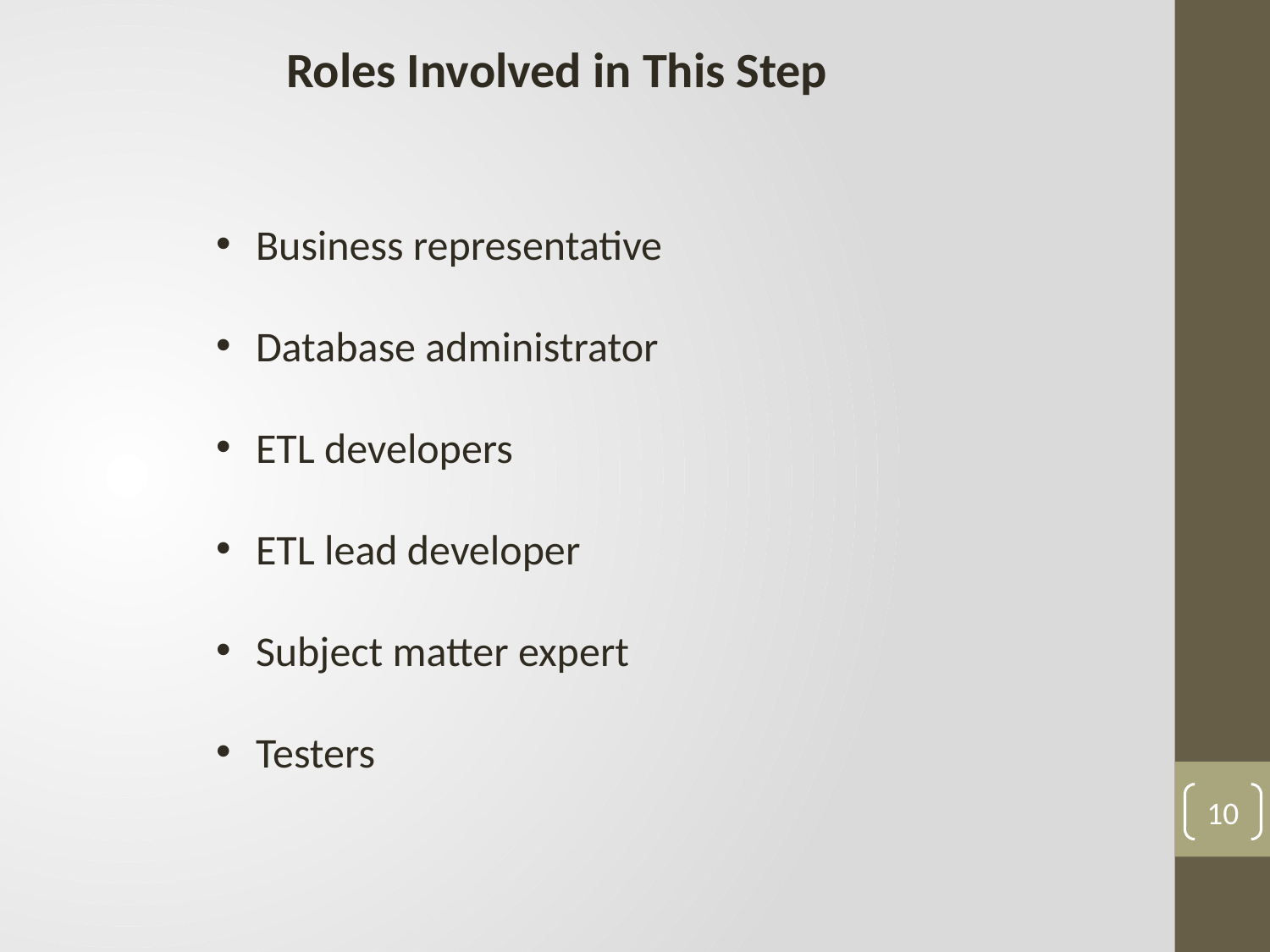

Roles Involved in This Step
Business representative

Database administrator

ETL developers

ETL lead developer

Subject matter expert

Testers
10